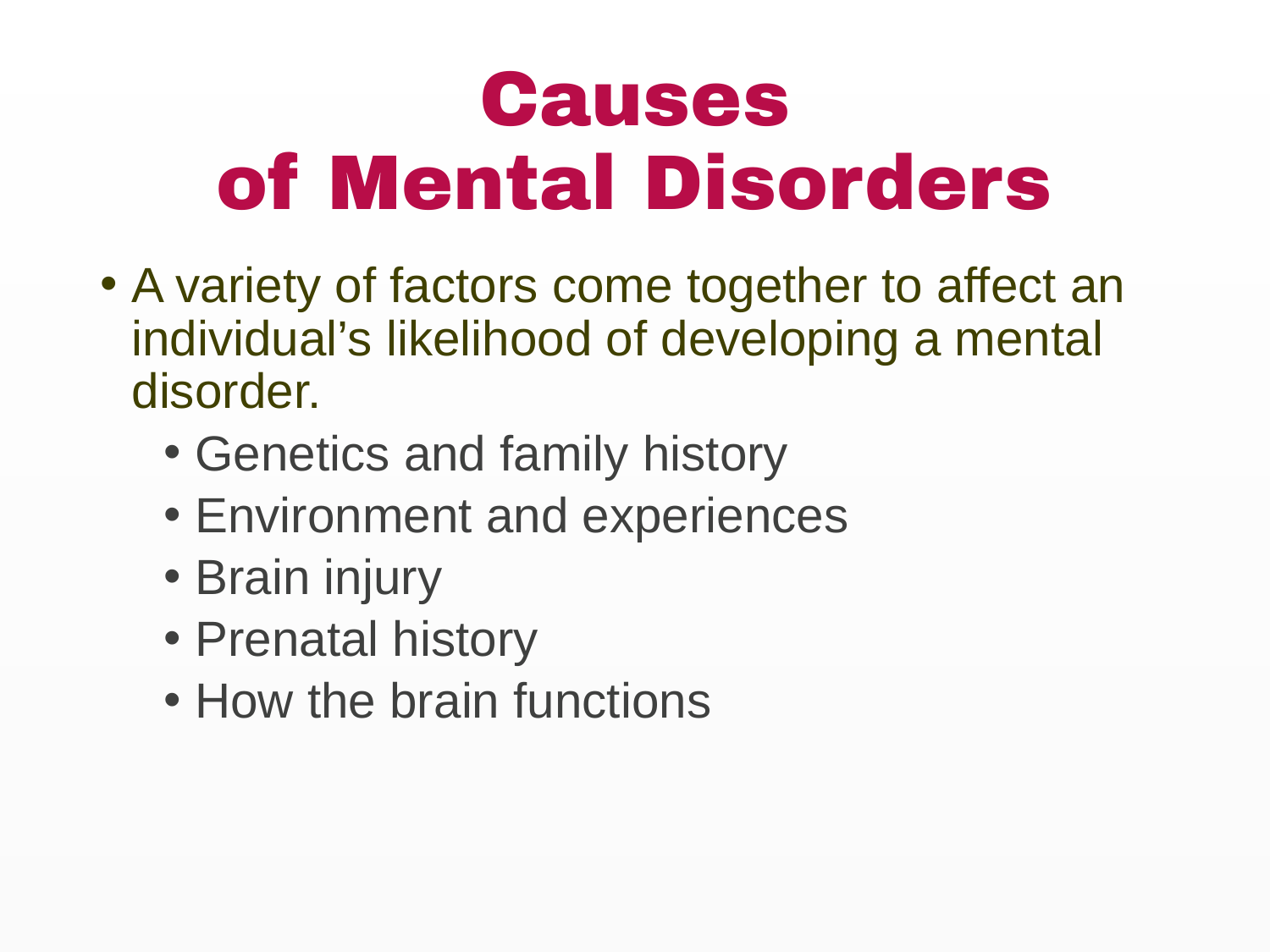

# Causes of Mental Disorders
A variety of factors come together to affect an individual’s likelihood of developing a mental disorder.
Genetics and family history
Environment and experiences
Brain injury
Prenatal history
How the brain functions